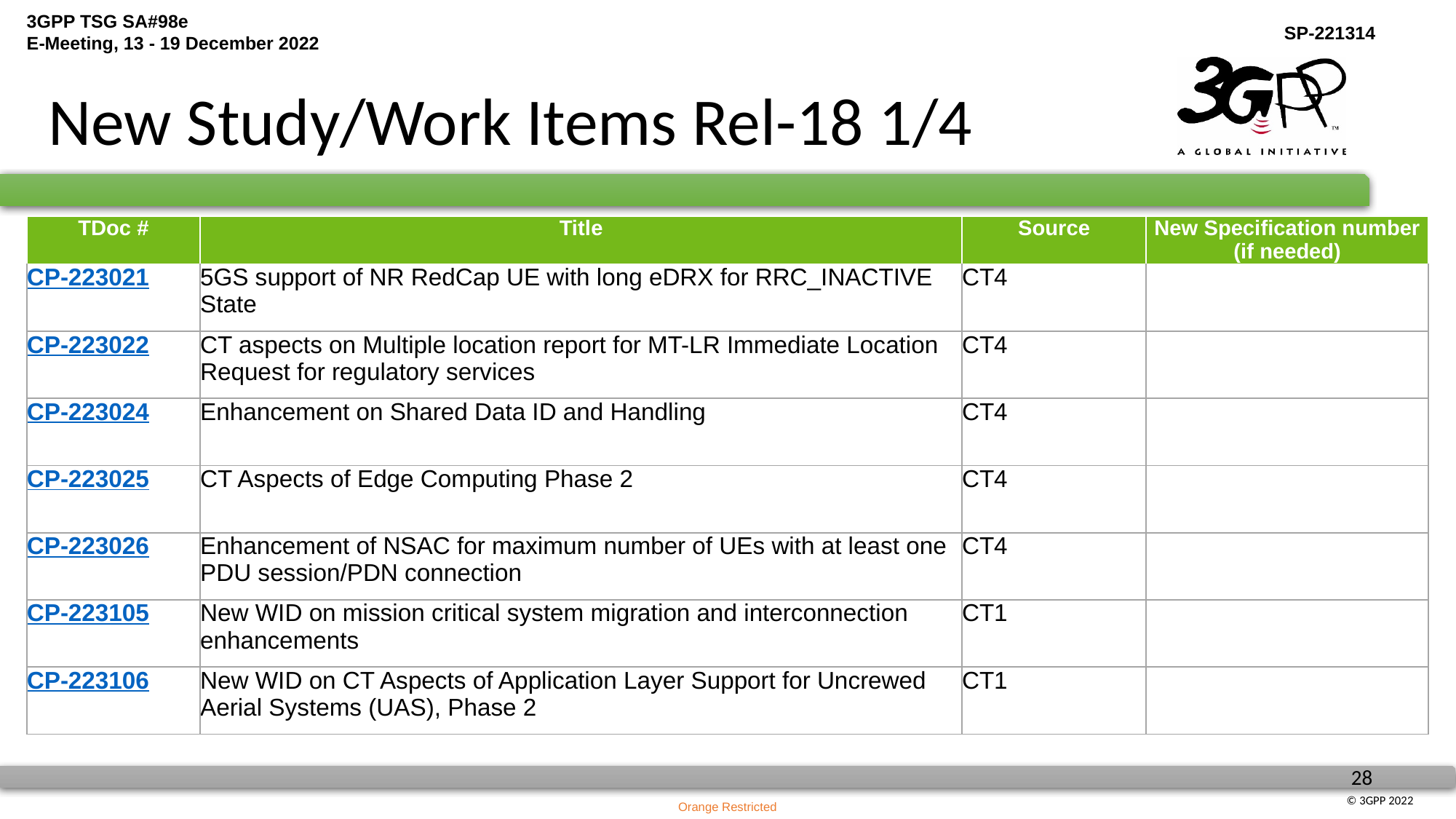

# New Study/Work Items Rel-18 1/4
| TDoc # | Title | Source | New Specification number (if needed) |
| --- | --- | --- | --- |
| CP-223021 | 5GS support of NR RedCap UE with long eDRX for RRC\_INACTIVE State | CT4 |  |
| CP-223022 | CT aspects on Multiple location report for MT-LR Immediate Location Request for regulatory services | CT4 |  |
| CP-223024 | Enhancement on Shared Data ID and Handling | CT4 |  |
| CP-223025 | CT Aspects of Edge Computing Phase 2 | CT4 |  |
| CP-223026 | Enhancement of NSAC for maximum number of UEs with at least one PDU session/PDN connection | CT4 |  |
| CP-223105 | New WID on mission critical system migration and interconnection enhancements | CT1 |  |
| CP-223106 | New WID on CT Aspects of Application Layer Support for Uncrewed Aerial Systems (UAS), Phase 2 | CT1 |  |